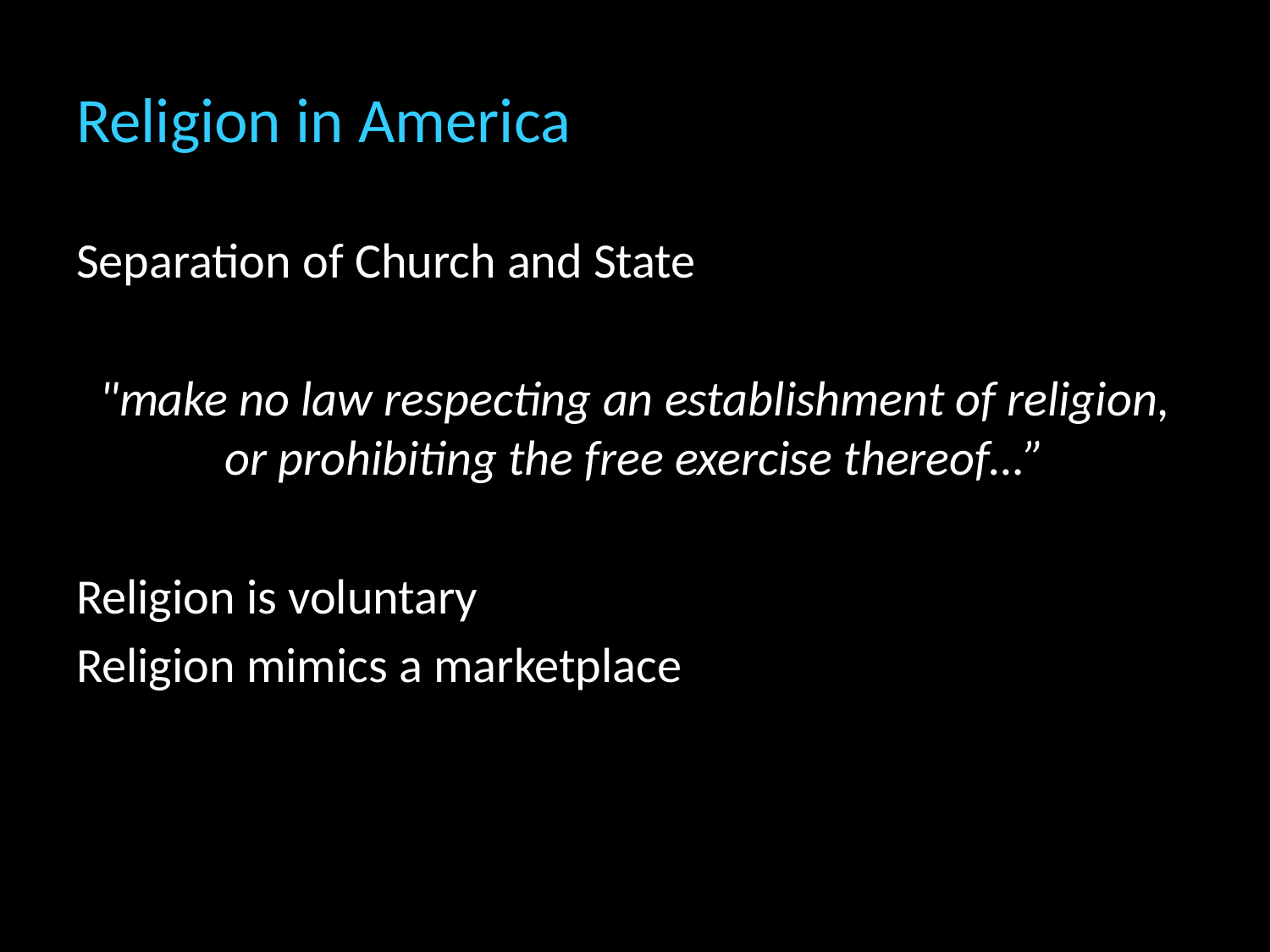

# Religion in America
Separation of Church and State

"make no law respecting an establishment of religion, or prohibiting the free exercise thereof…”

Religion is voluntary
Religion mimics a marketplace